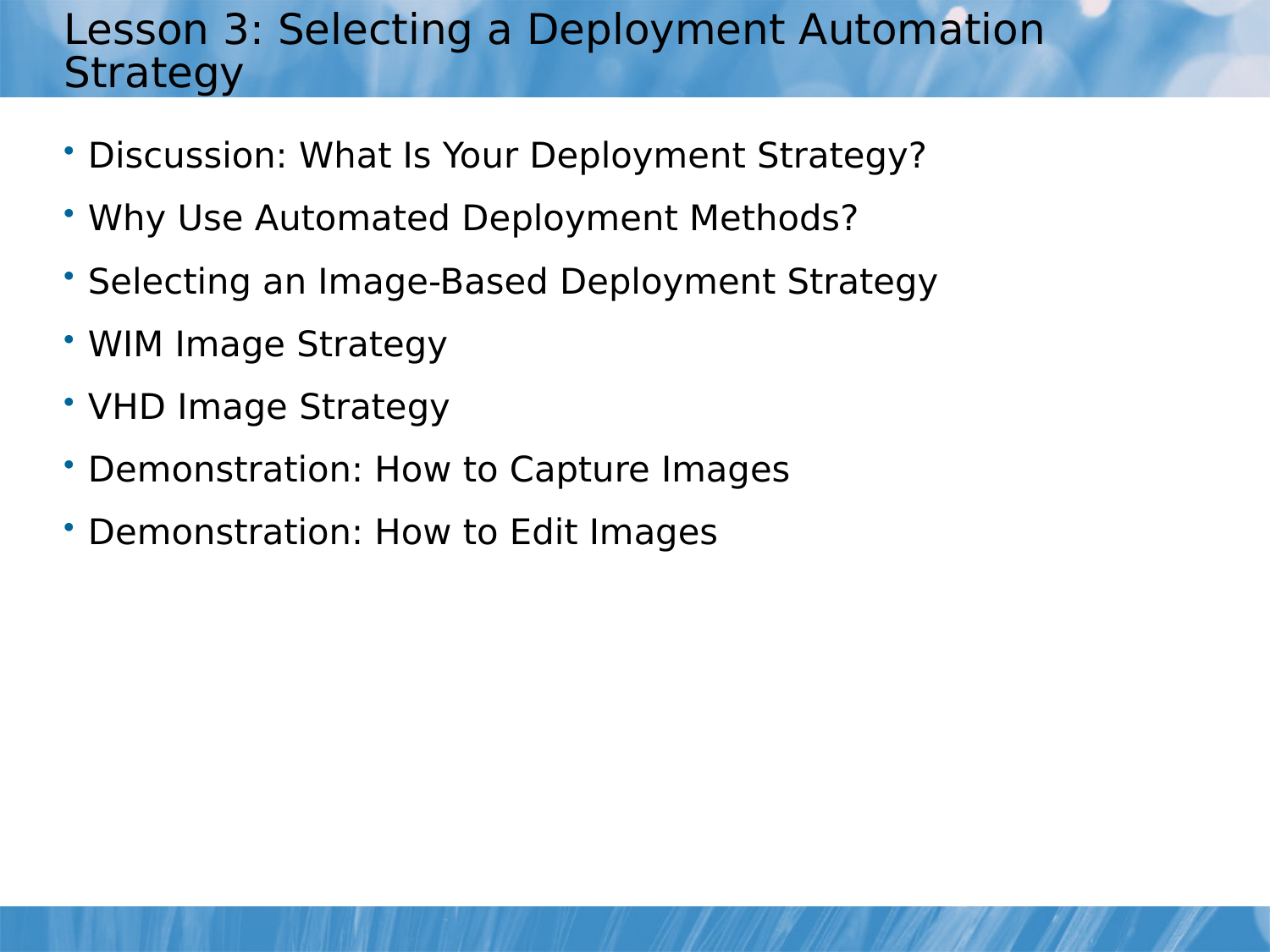

# Lesson 3: Selecting a Deployment Automation Strategy
Discussion: What Is Your Deployment Strategy?
Why Use Automated Deployment Methods?
Selecting an Image-Based Deployment Strategy
WIM Image Strategy
VHD Image Strategy
Demonstration: How to Capture Images
Demonstration: How to Edit Images